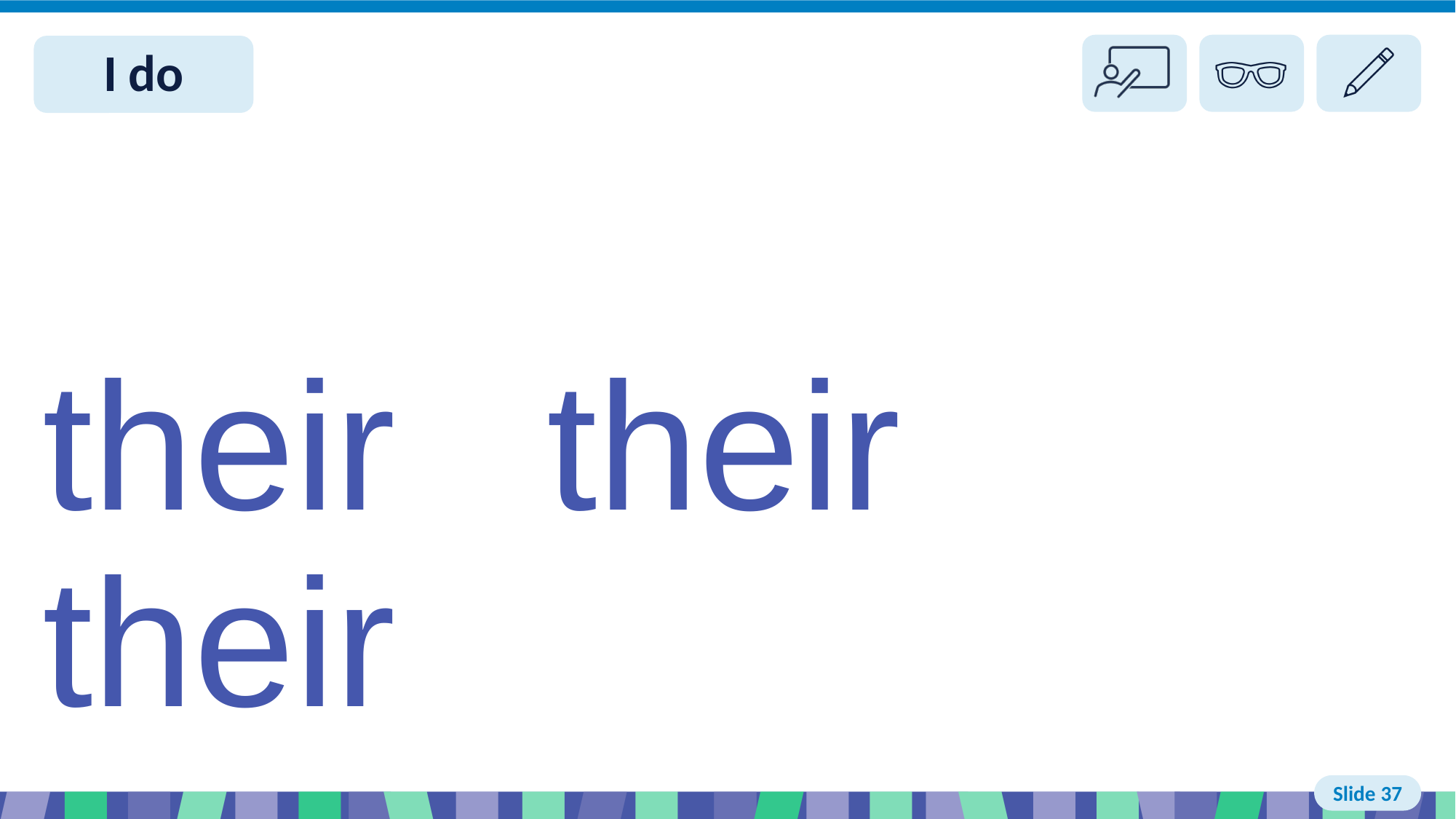

# Slide 37 I do
their   their   their